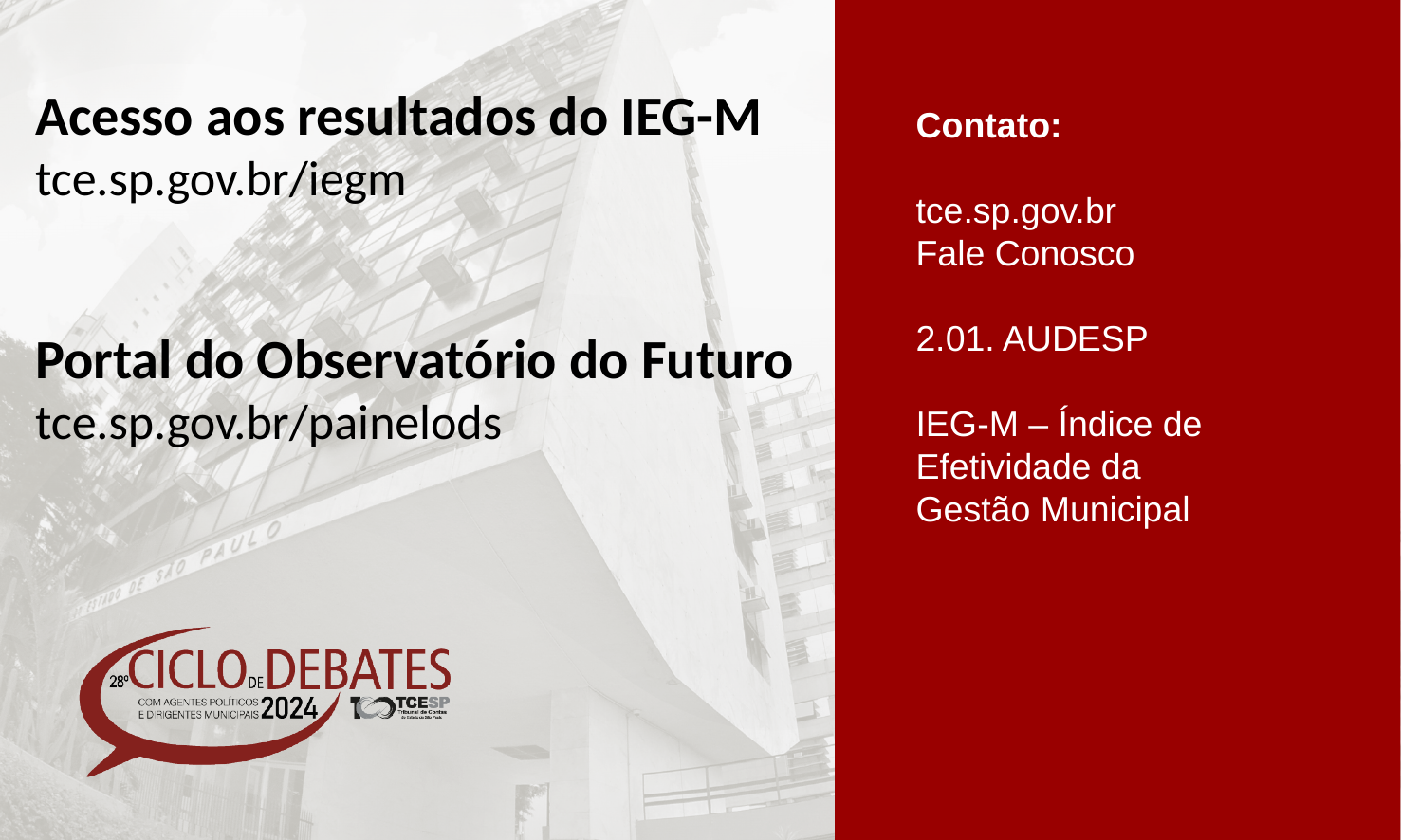

Acesso aos resultados do IEG-M
tce.sp.gov.br/iegm

Portal do Observatório do Futuro
tce.sp.gov.br/painelods
Contato:

tce.sp.gov.br
Fale Conosco

2.01. AUDESP

IEG-M – Índice de Efetividade da
Gestão Municipal